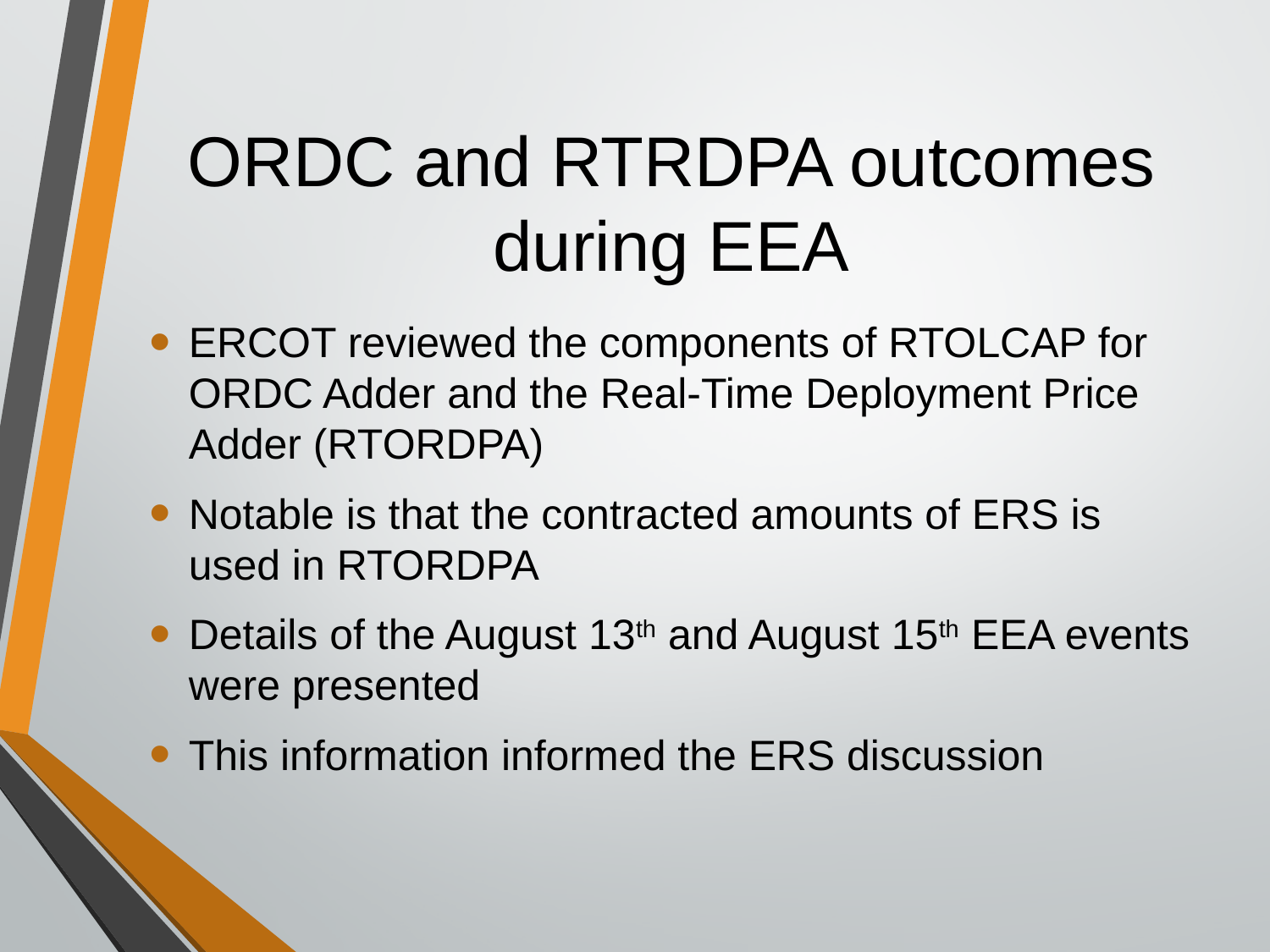

# ORDC and RTRDPA outcomes during EEA
ERCOT reviewed the components of RTOLCAP for ORDC Adder and the Real-Time Deployment Price Adder (RTORDPA)
Notable is that the contracted amounts of ERS is used in RTORDPA
Details of the August 13th and August 15th EEA events were presented
This information informed the ERS discussion